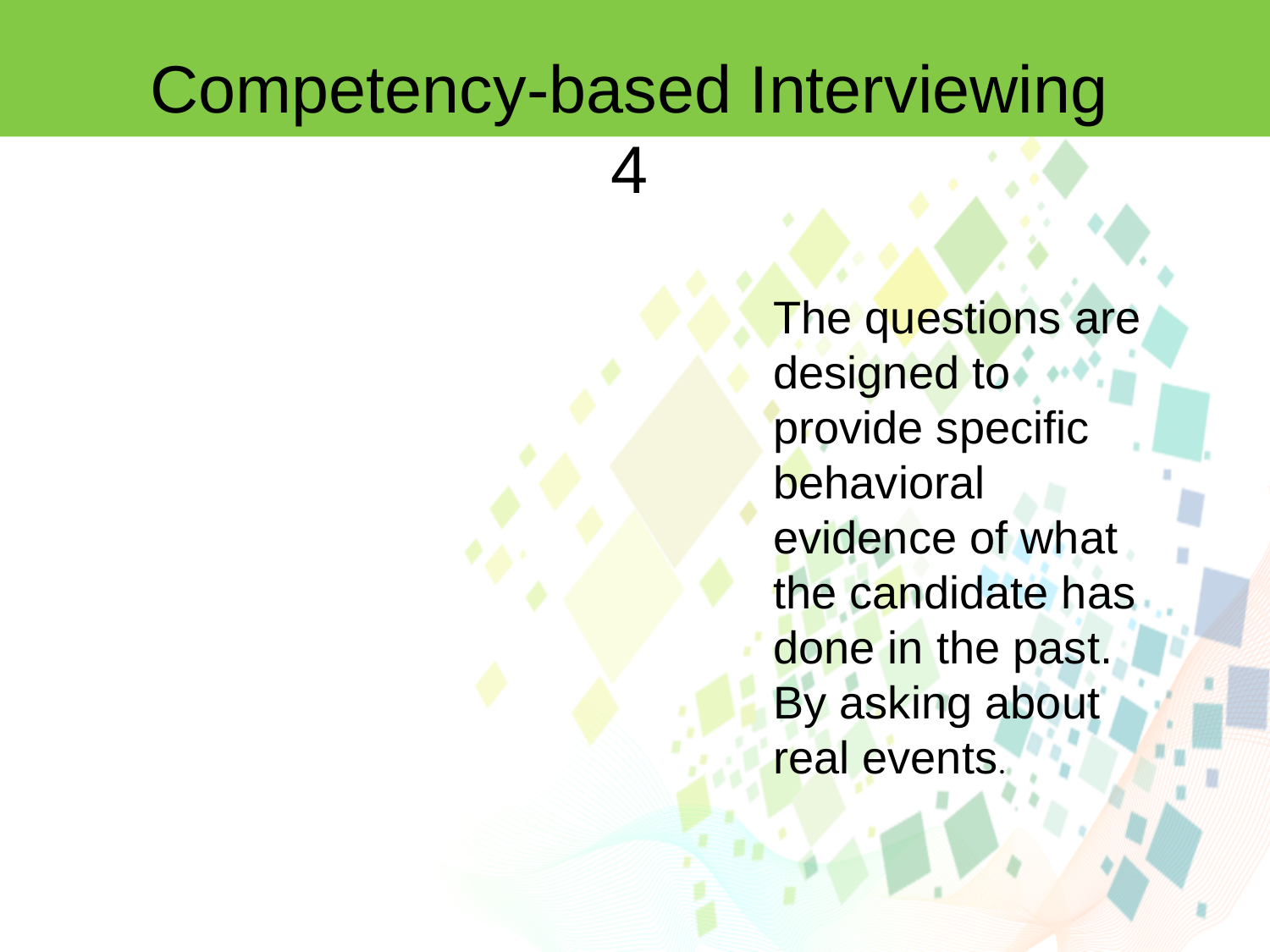

Competency-based Interviewing 4
The questions are designed to provide specific behavioral evidence of what the candidate has done in the past. By asking about real events.